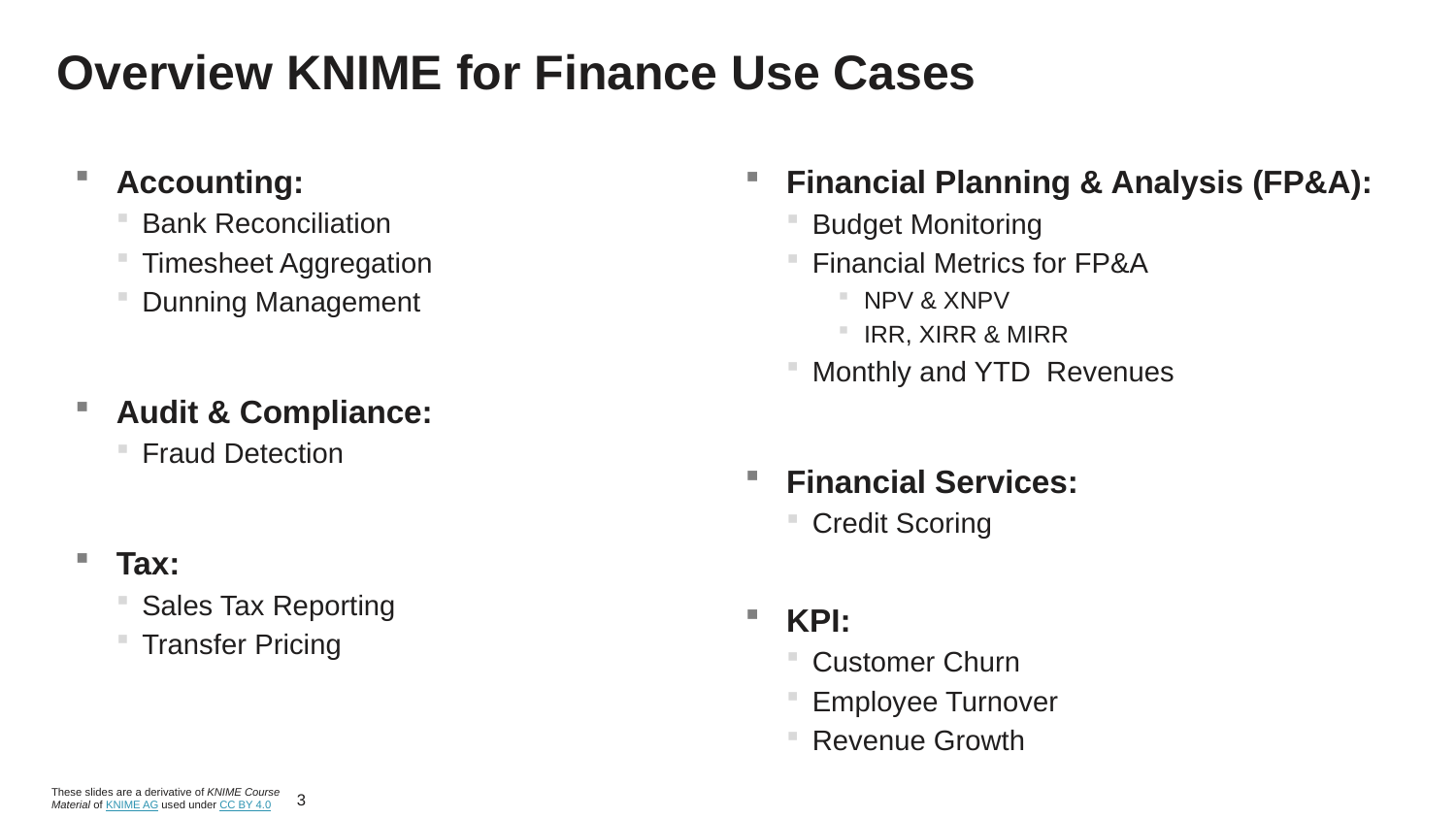

# Overview KNIME for Finance Use Cases
Accounting:
Bank Reconciliation
Timesheet Aggregation
Dunning Management

Audit & Compliance:
Fraud Detection

Tax:
Sales Tax Reporting
Transfer Pricing
Financial Planning & Analysis (FP&A):
Budget Monitoring
Financial Metrics for FP&A
NPV & XNPV
IRR, XIRR & MIRR
Monthly and YTD  Revenues

Financial Services:
Credit Scoring

KPI:
Customer Churn
Employee Turnover
Revenue Growth

3